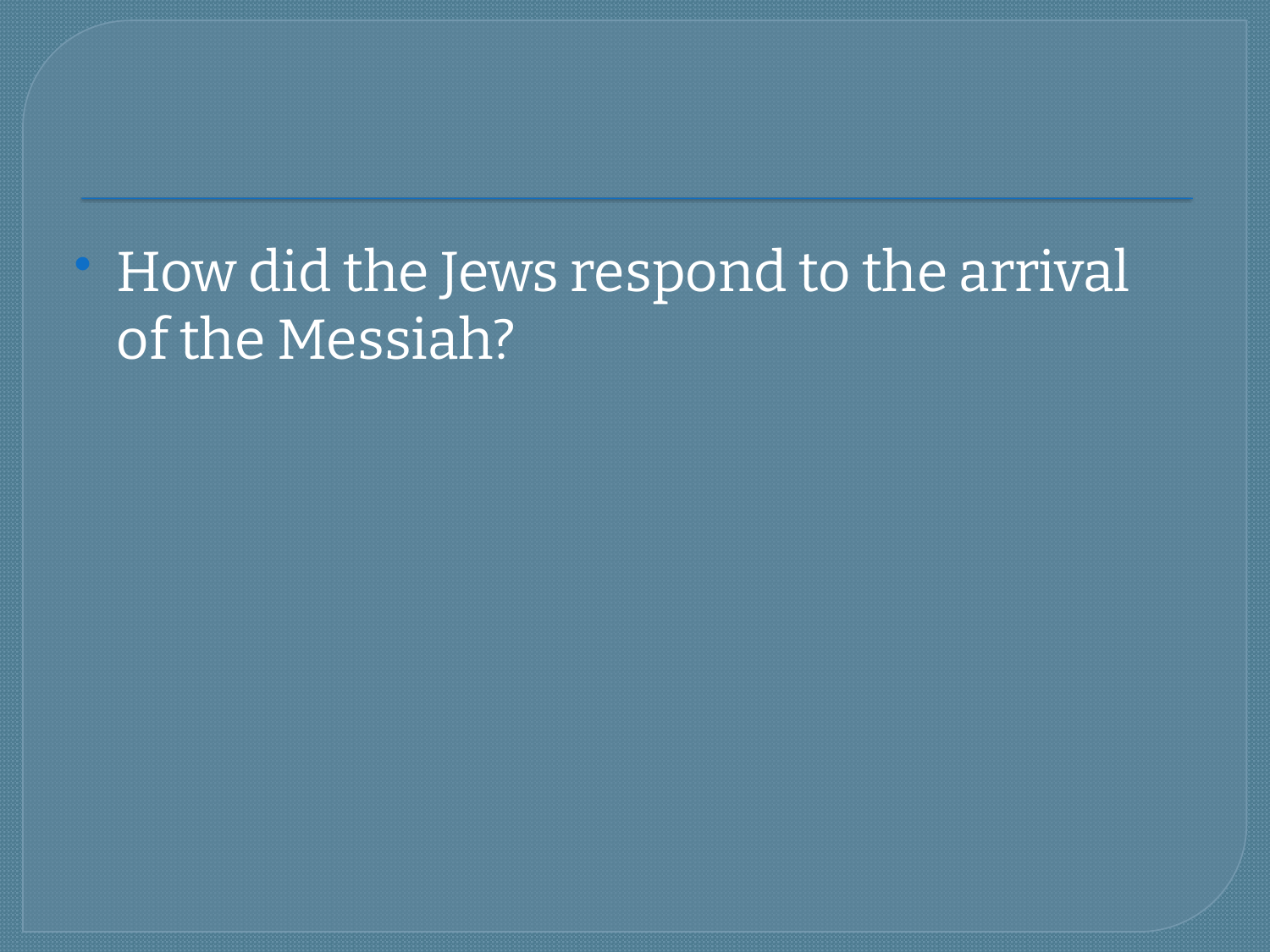

#
How did the Jews respond to the arrival of the Messiah?